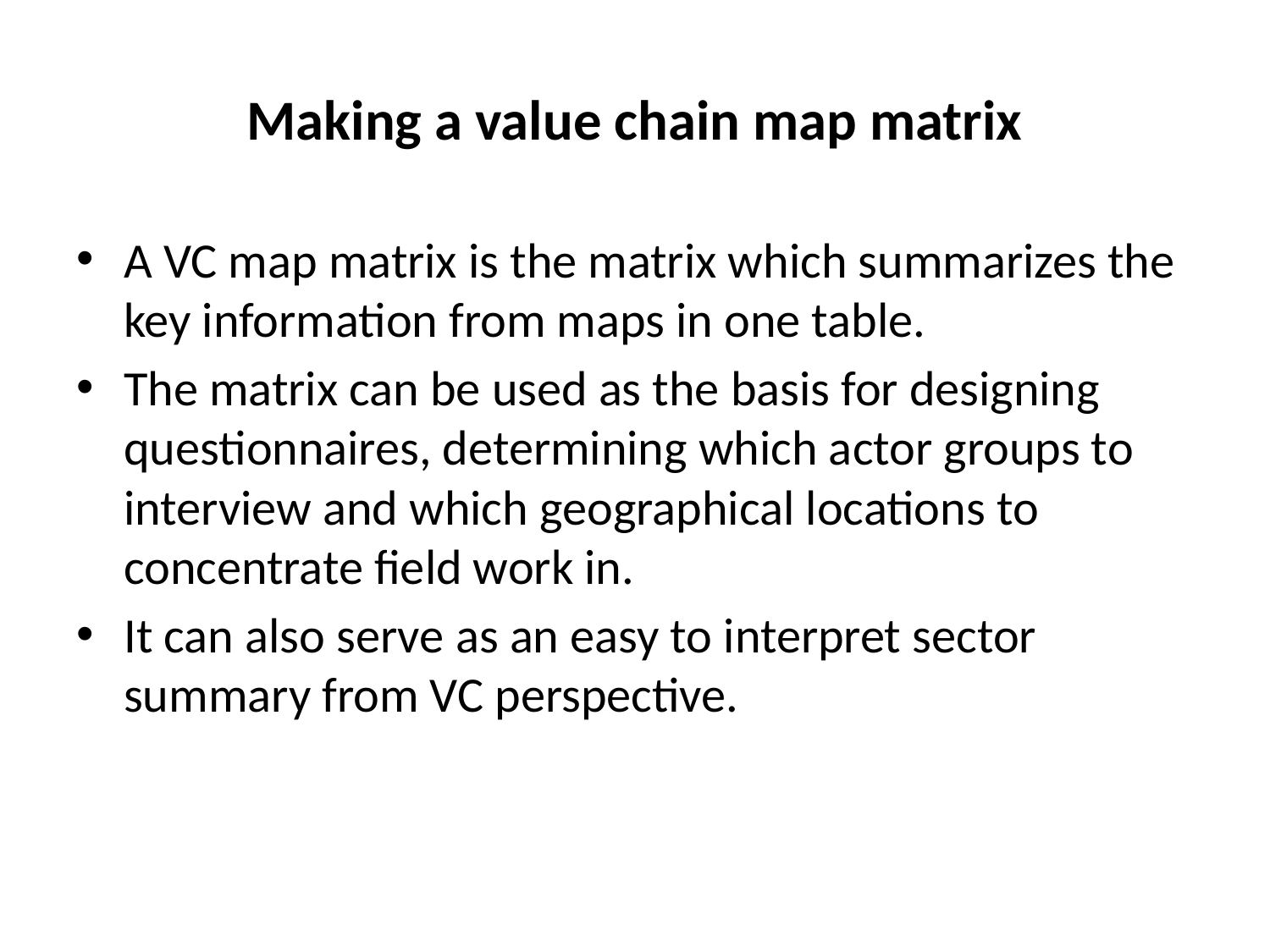

# Making a value chain map matrix
A VC map matrix is the matrix which summarizes the key information from maps in one table.
The matrix can be used as the basis for designing questionnaires, determining which actor groups to interview and which geographical locations to concentrate field work in.
It can also serve as an easy to interpret sector summary from VC perspective.